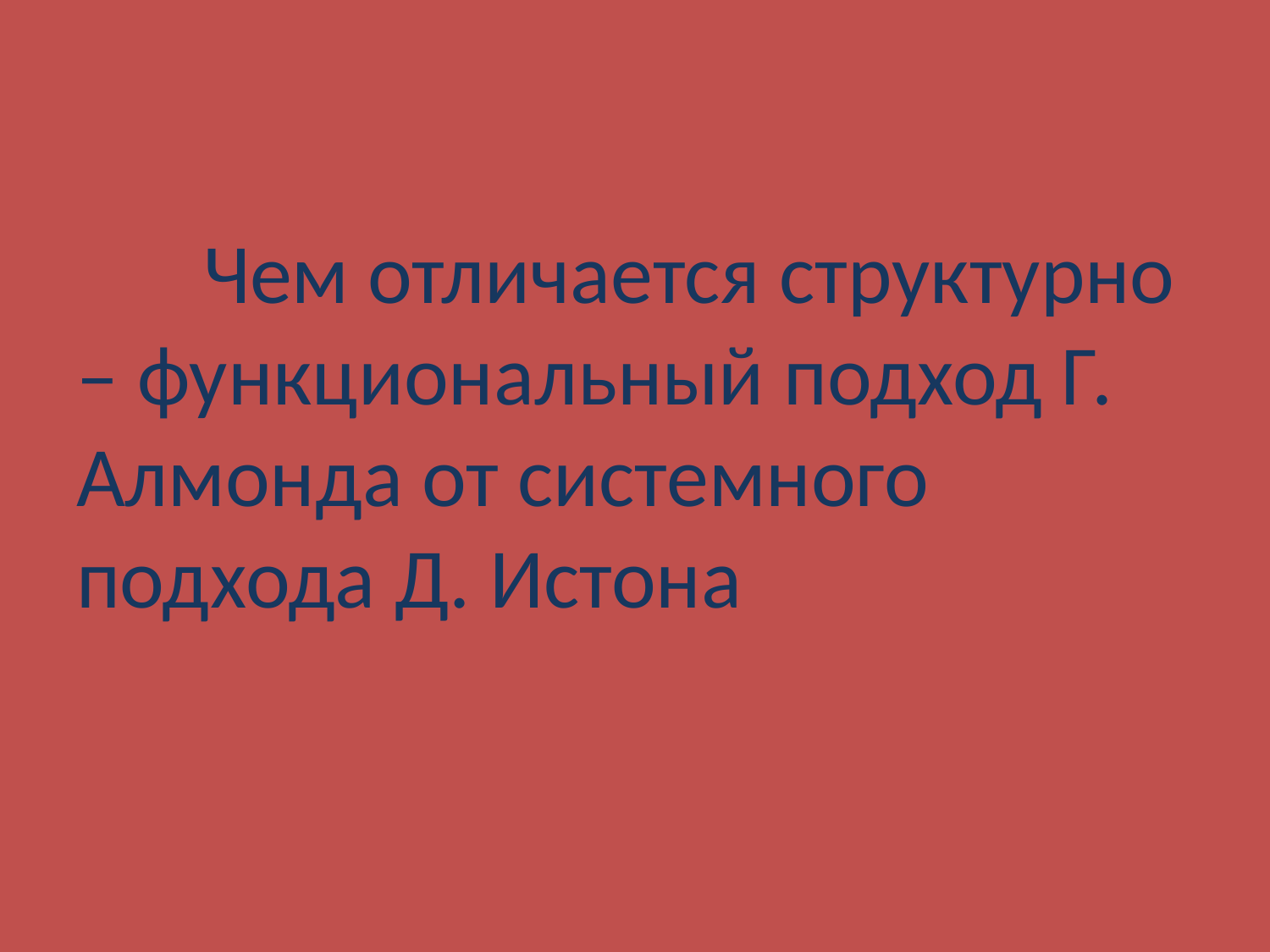

# Чем отличается структурно – функциональный подход Г. Алмонда от системного подхода Д. Истона